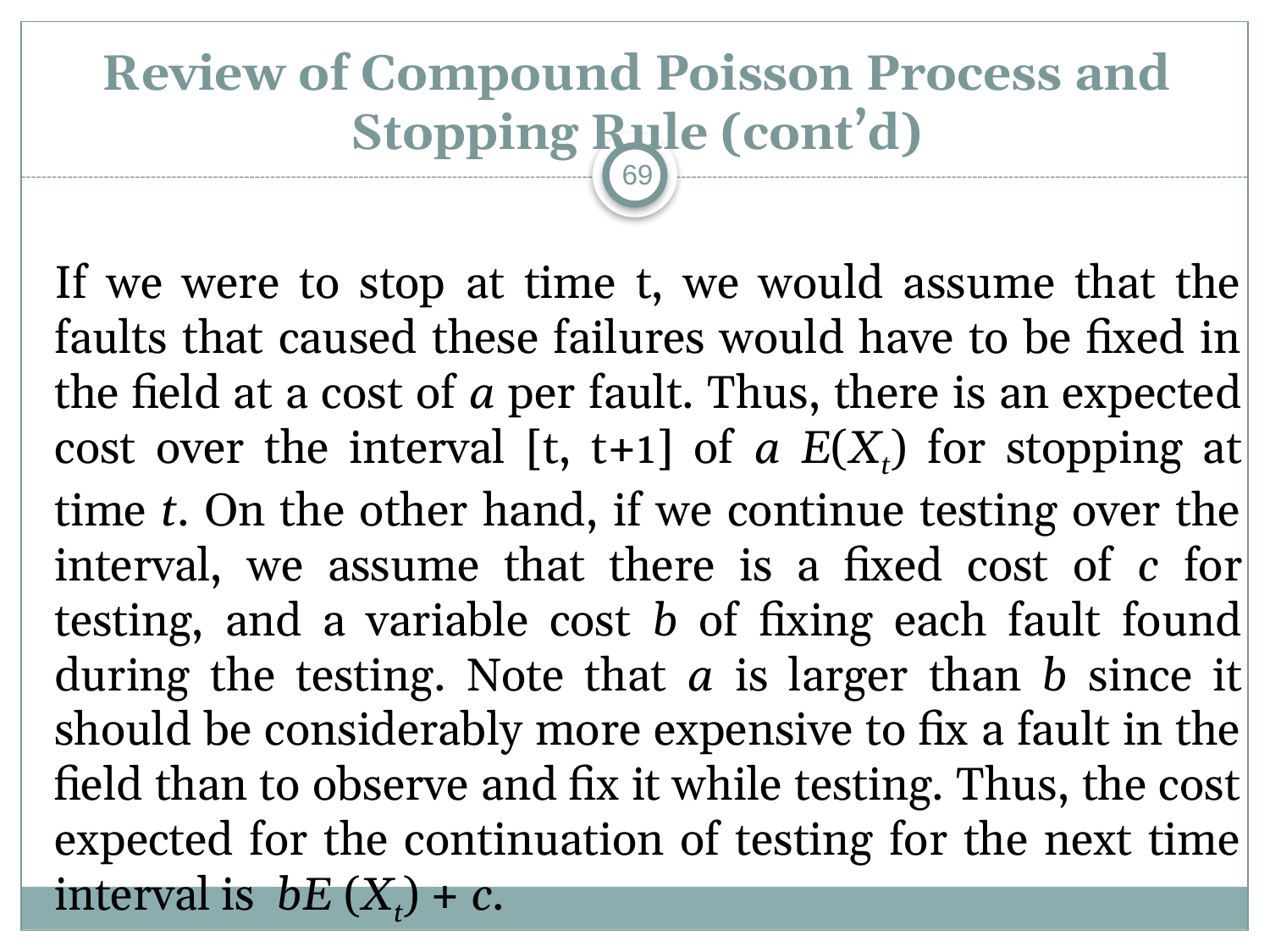

# Review of Compound Poisson Process and Stopping Rule (cont’d)
69

If we were to stop at time t, we would assume that the faults that caused these failures would have to be fixed in the field at a cost of a per fault. Thus, there is an expected cost over the interval [t, t+1] of a E(Xt) for stopping at time t. On the other hand, if we continue testing over the interval, we assume that there is a fixed cost of c for testing, and a variable cost b of fixing each fault found during the testing. Note that a is larger than b since it should be considerably more expensive to fix a fault in the field than to observe and fix it while testing. Thus, the cost expected for the continuation of testing for the next time interval is  bE (Xt) + c.